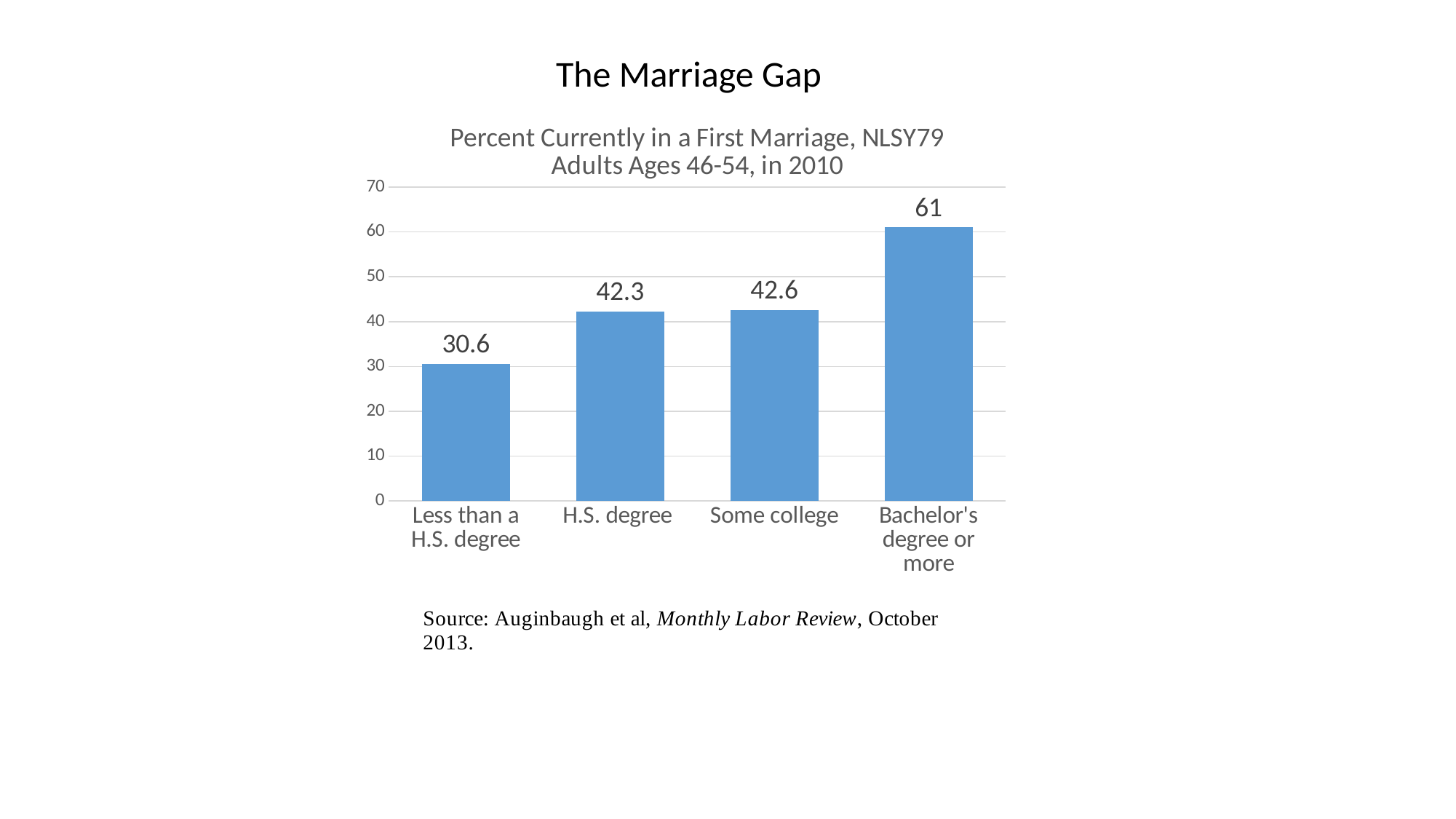

The Marriage Gap

### Chart: Percent Currently in a First Marriage, NLSY79 Adults Ages 46-54, in 2010

| Category |  |
|---|---|
| Less than a H.S. degree | 30.6 |
| H.S. degree  | 42.3 |
| Some college | 42.6 |
| Bachelor's degree or more | 61.0 |